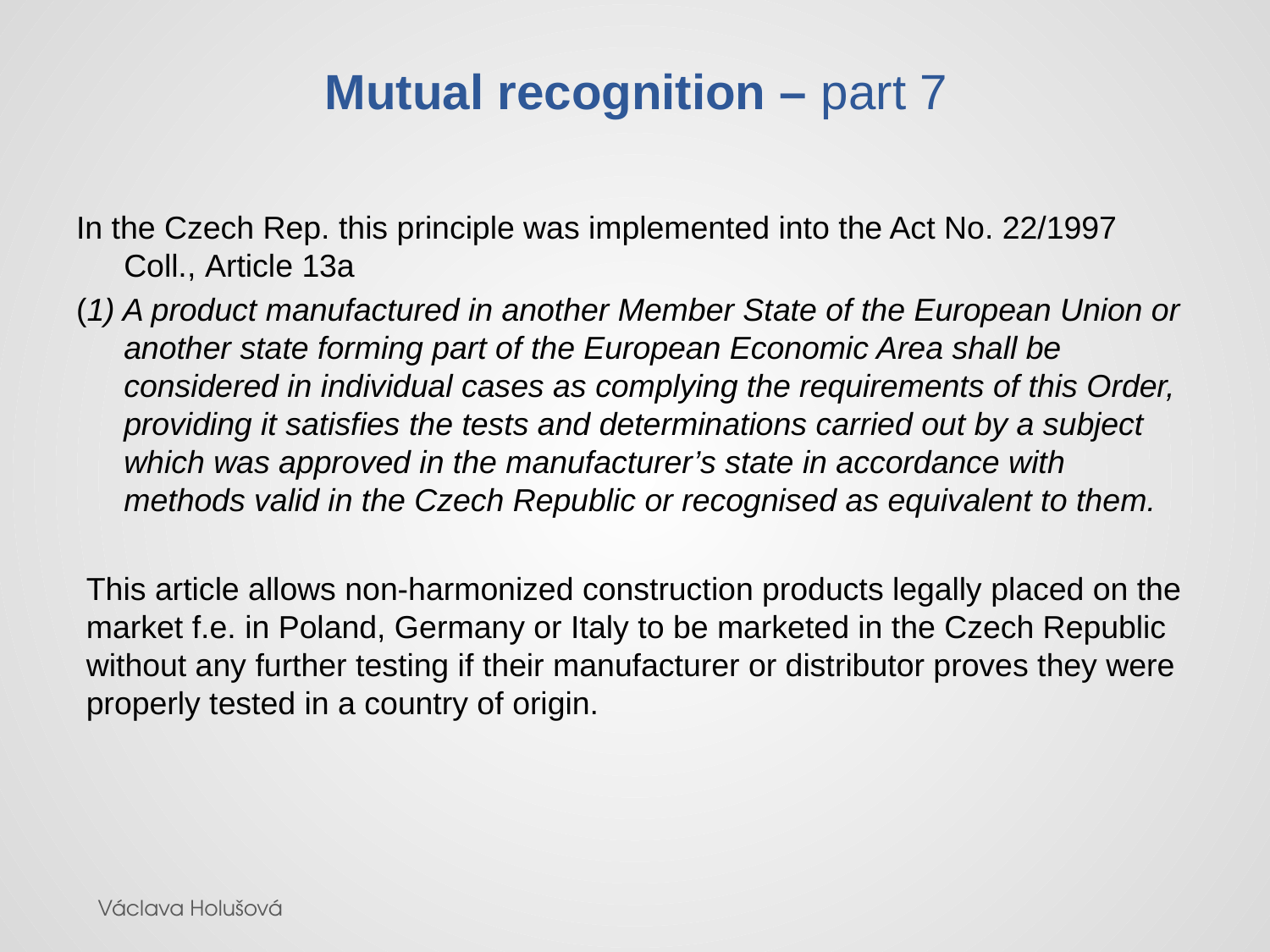

# Mutual recognition – part 7

In the Czech Rep. this principle was implemented into the Act No. 22/1997 Coll., Article 13a
(1) A product manufactured in another Member State of the European Union or another state forming part of the European Economic Area shall be considered in individual cases as complying the requirements of this Order, providing it satisfies the tests and determinations carried out by a subject which was approved in the manufacturer’s state in accordance with methods valid in the Czech Republic or recognised as equivalent to them.

This article allows non-harmonized construction products legally placed on the market f.e. in Poland, Germany or Italy to be marketed in the Czech Republic without any further testing if their manufacturer or distributor proves they were properly tested in a country of origin.

Václava Holušová